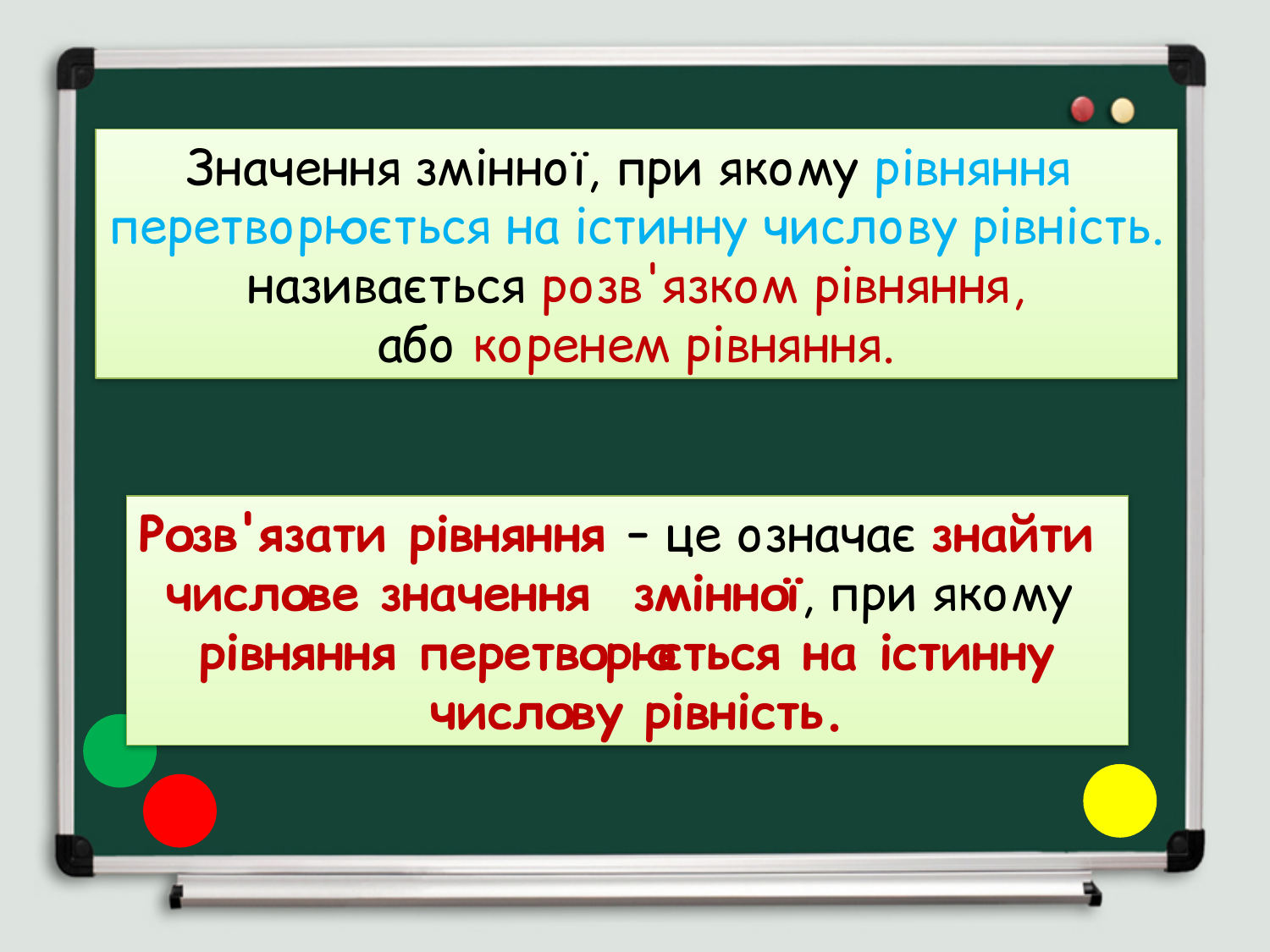

Значення змінної, при якому рівняння
перетворюється на істинну числову рівність.
 називається розв'язком рівняння,
або коренем рівняння.
Розв'язати рівняння – це означає знайти
числове значення  змінної, при якому
рівняння перетворюється на істинну
 числову рівність.